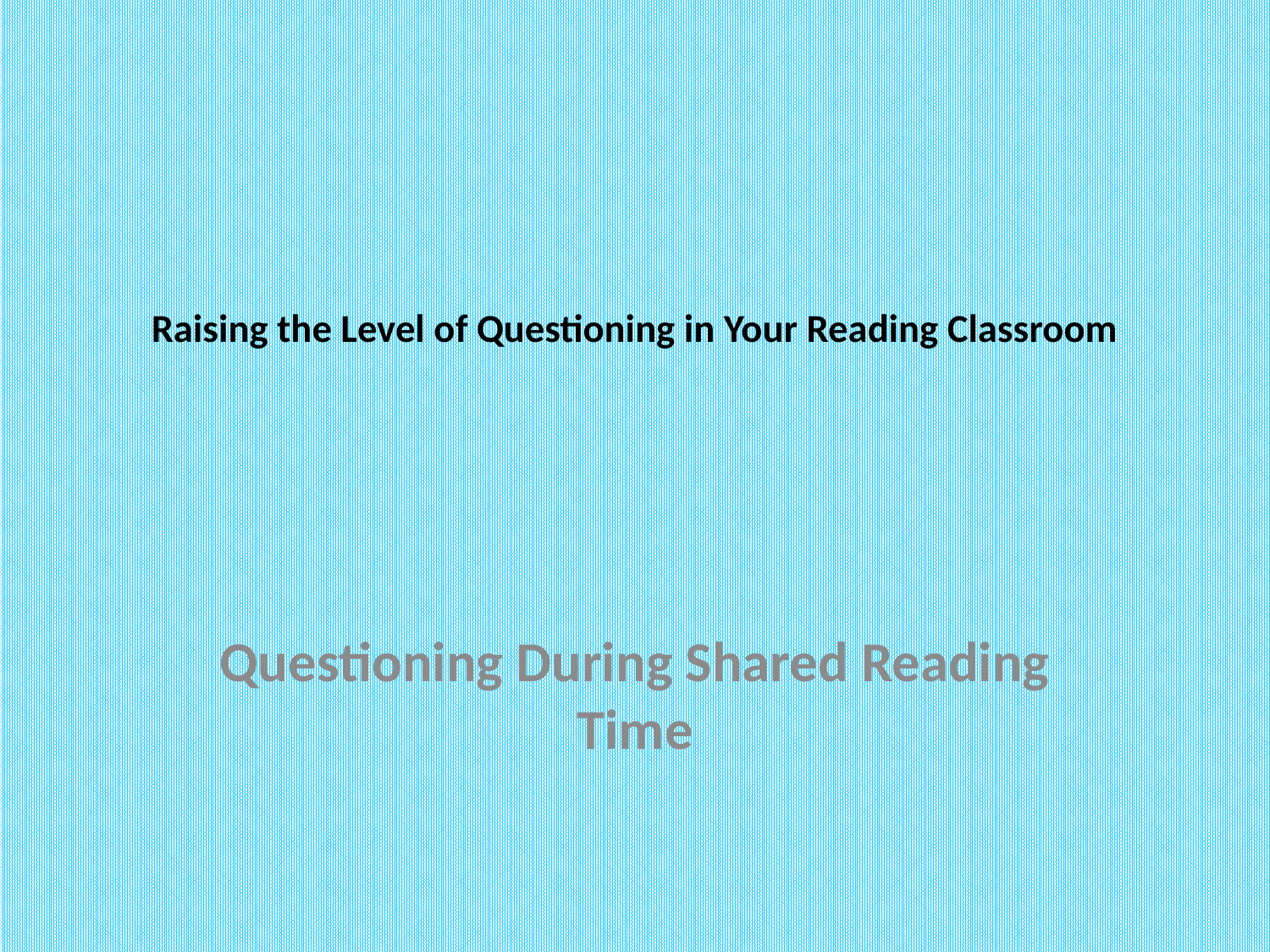

# Raising the Level of Questioning in Your Reading Classroom

Questioning During Shared Reading Time